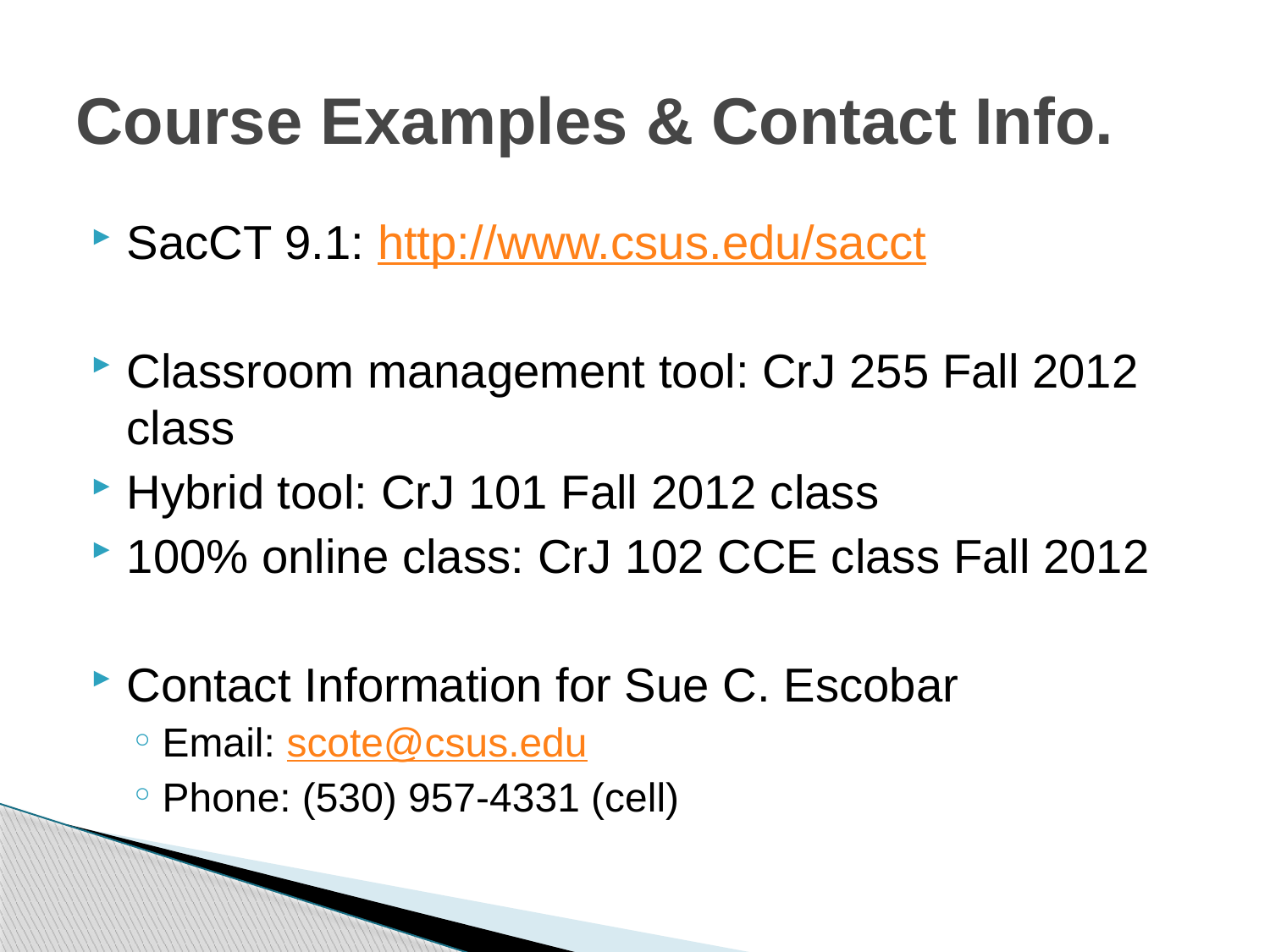

# Course Examples & Contact Info.
SacCT 9.1: http://www.csus.edu/sacct

Classroom management tool: CrJ 255 Fall 2012 class
Hybrid tool: CrJ 101 Fall 2012 class
100% online class: CrJ 102 CCE class Fall 2012

Contact Information for Sue C. Escobar
Email: scote@csus.edu
Phone: (530) 957-4331 (cell)